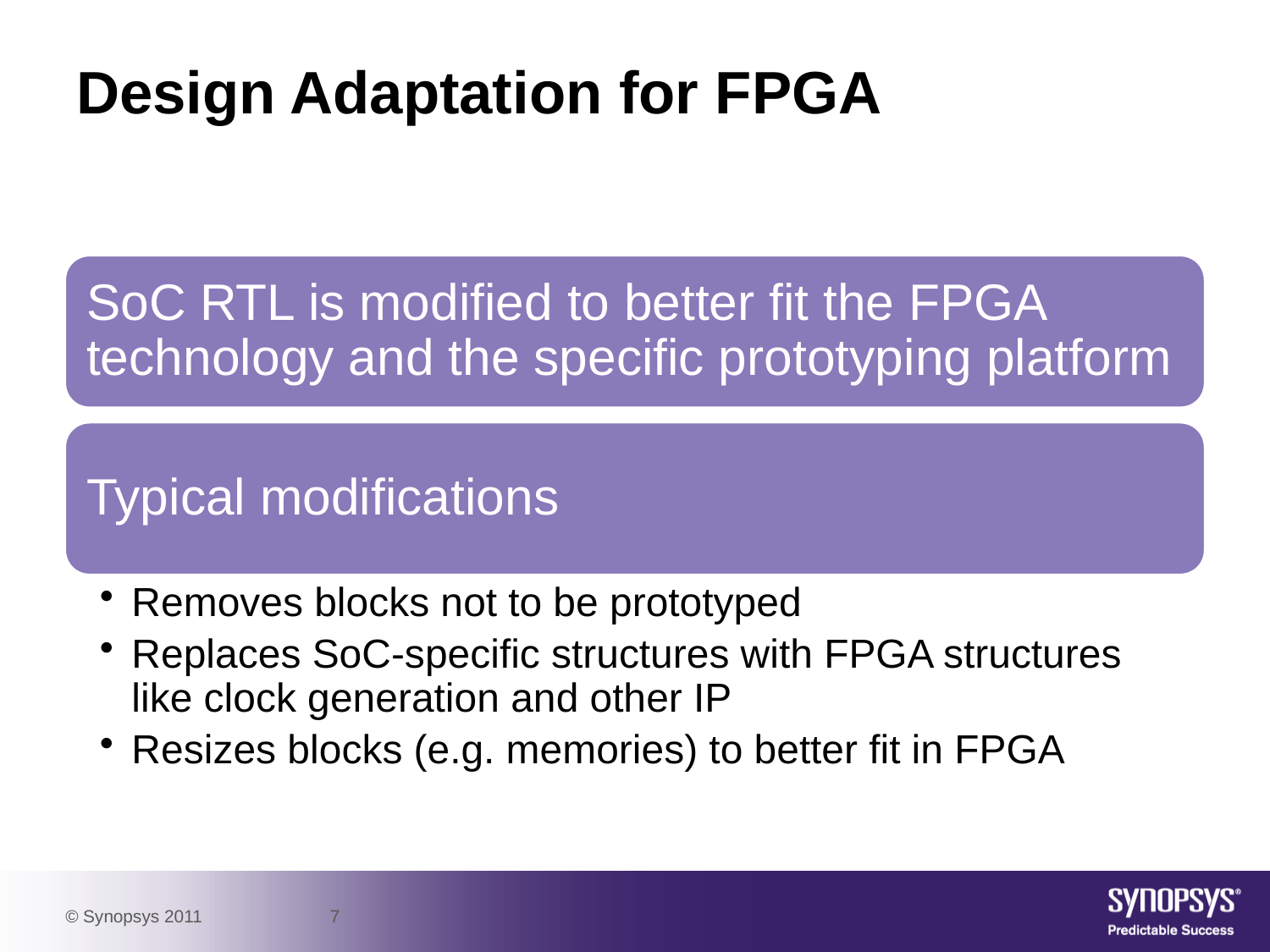

# Design Adaptation for FPGA
SoC RTL is modified to better fit the FPGA technology and the specific prototyping platform
Typical modifications
Removes blocks not to be prototyped
Replaces SoC-specific structures with FPGA structures like clock generation and other IP
Resizes blocks (e.g. memories) to better fit in FPGA